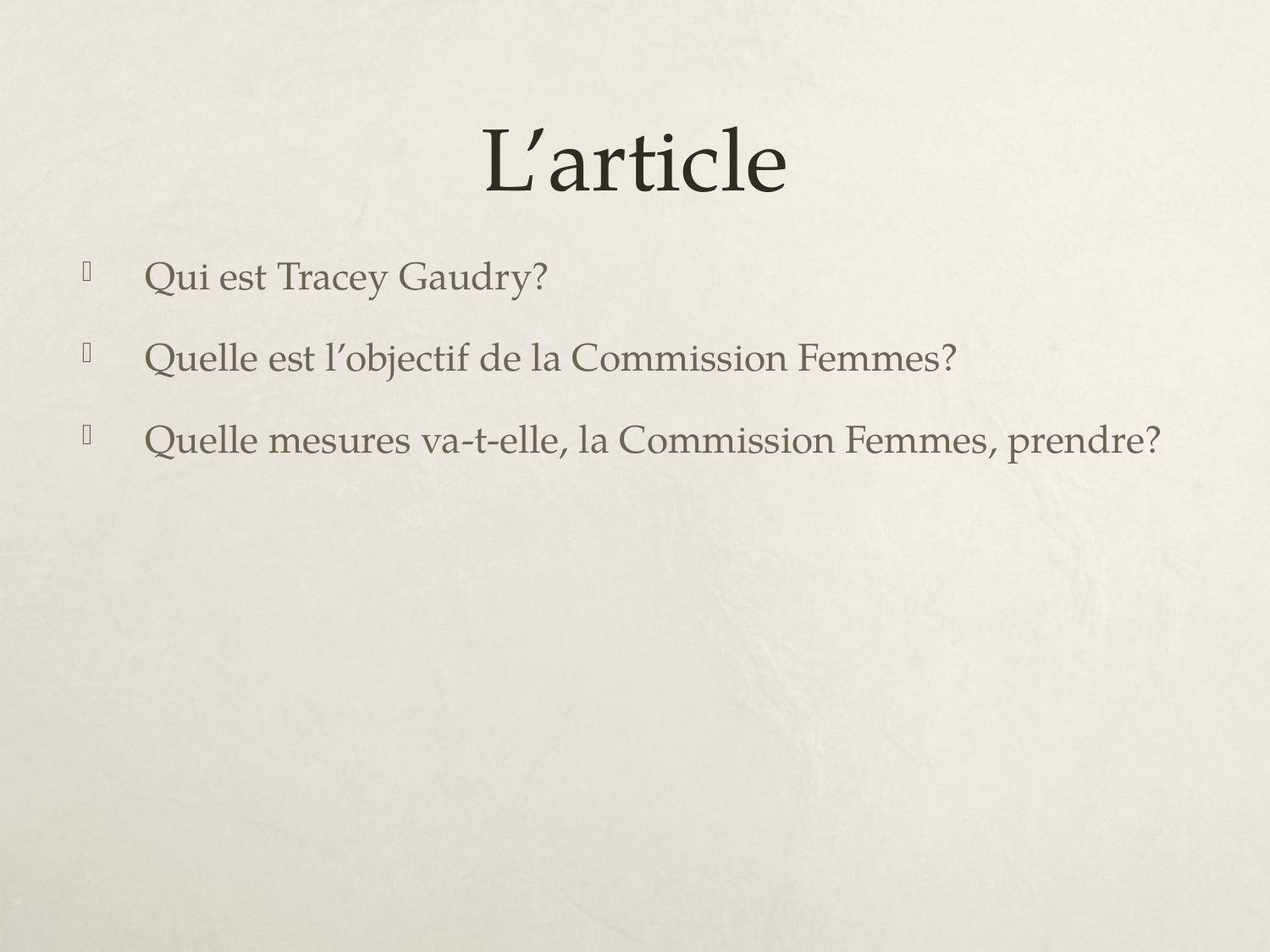

# L’article
Qui est Tracey Gaudry?
Quelle est l’objectif de la Commission Femmes?
Quelle mesures va-t-elle, la Commission Femmes, prendre?